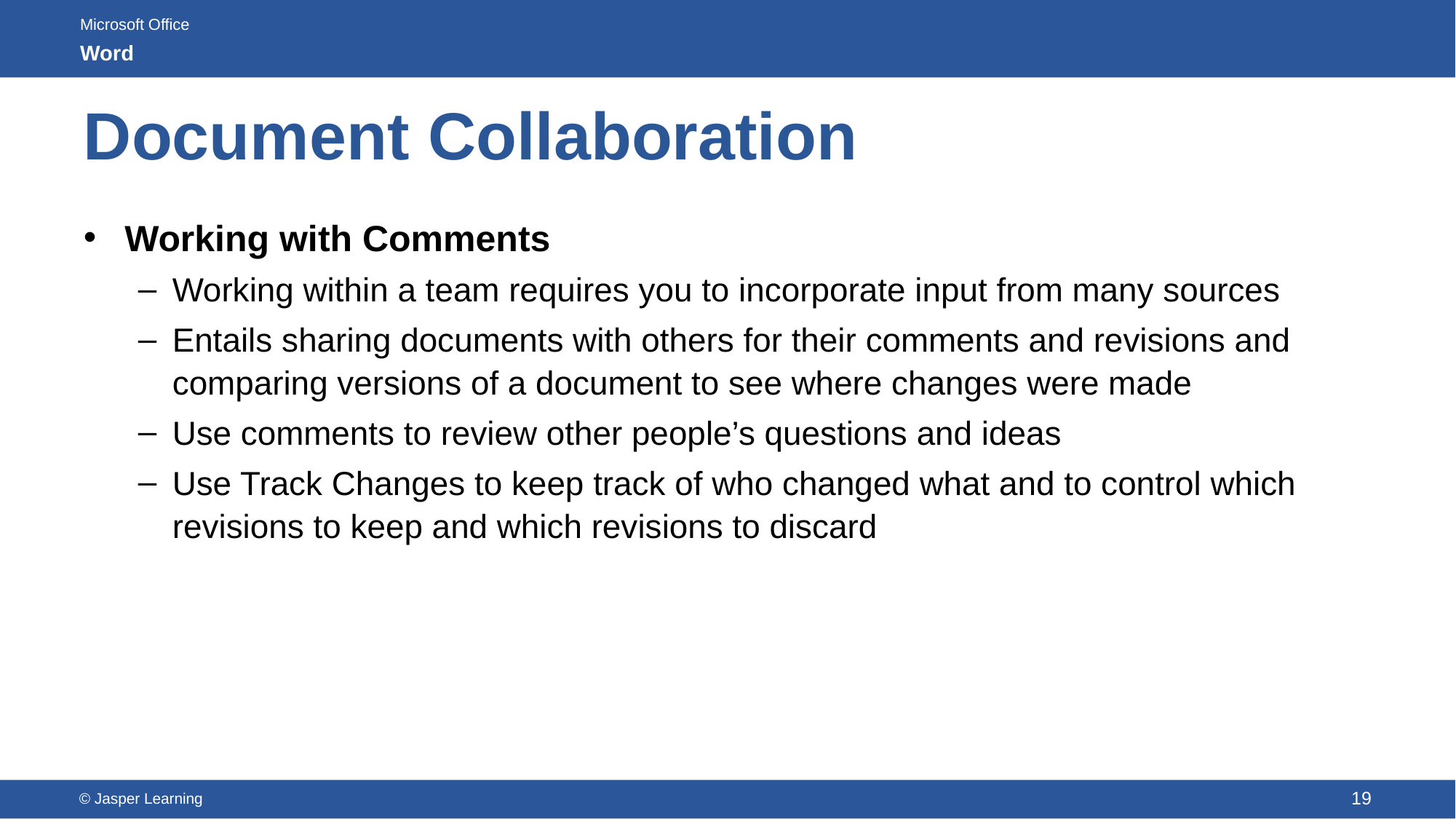

# Document Collaboration
Working with Comments
Working within a team requires you to incorporate input from many sources
Entails sharing documents with others for their comments and revisions and comparing versions of a document to see where changes were made
Use comments to review other people’s questions and ideas
Use Track Changes to keep track of who changed what and to control which revisions to keep and which revisions to discard

19
© Jasper Learning